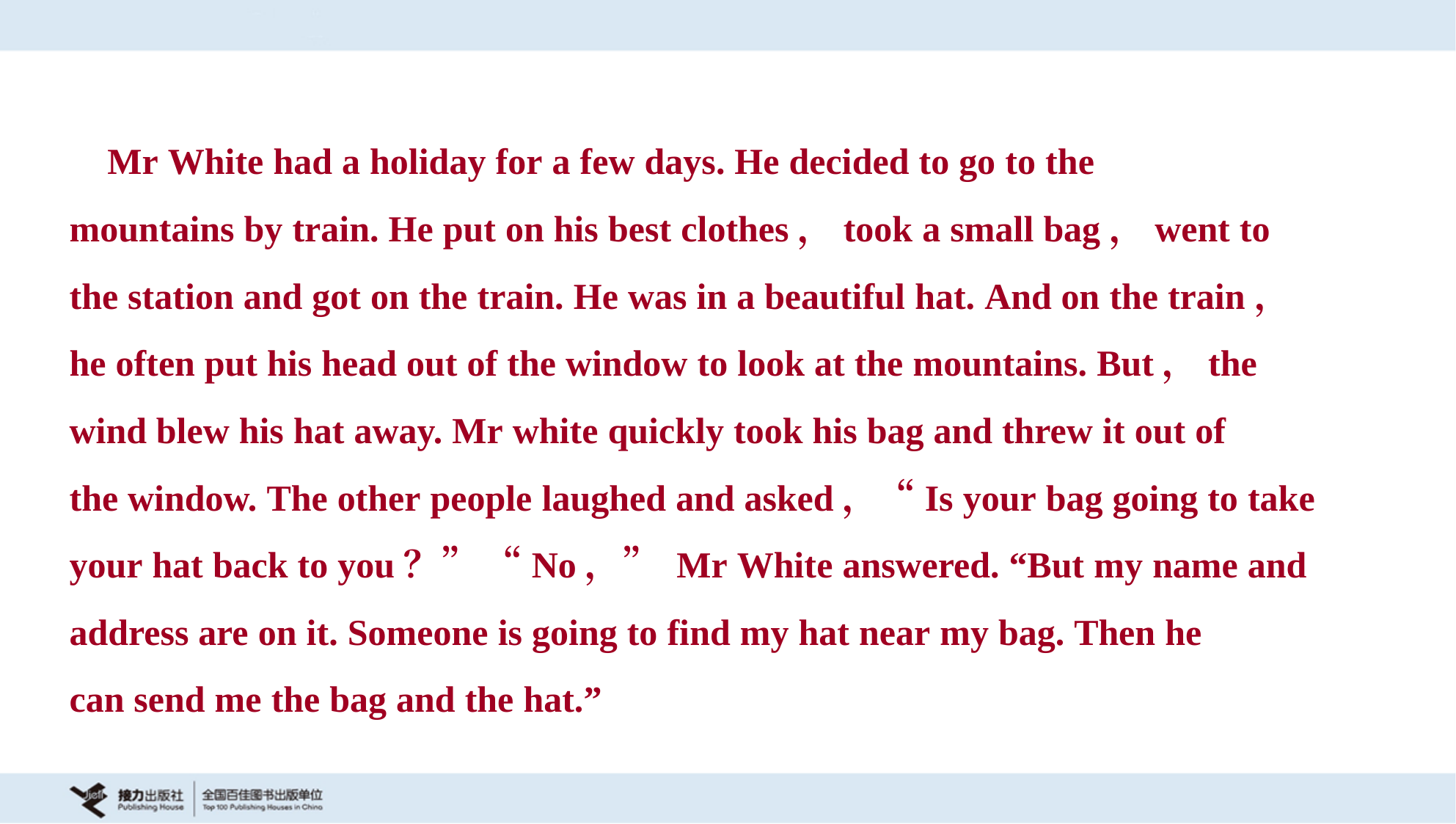

Mr White had a holiday for a few days. He decided to go to the
mountains by train. He put on his best clothes，took a small bag，went to
the station and got on the train. He was in a beautiful hat. And on the train，
he often put his head out of the window to look at the mountains. But，the
wind blew his hat away. Mr white quickly took his bag and threw it out of
the window. The other people laughed and asked，“Is your bag going to take
your hat back to you？” “No，” Mr White answered. “But my name and
address are on it. Someone is going to find my hat near my bag. Then he
can send me the bag and the hat.”